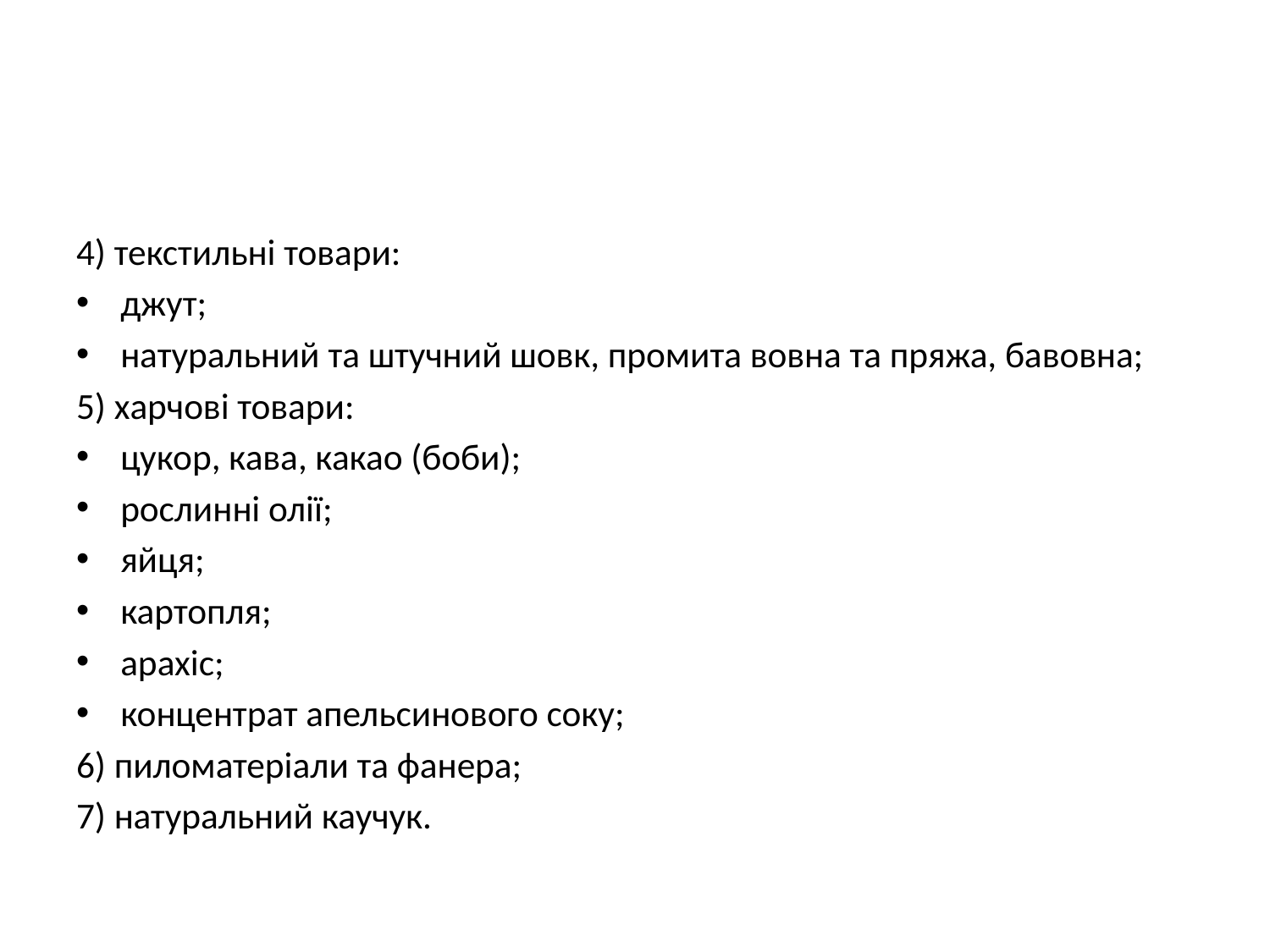

#
4) текстильні товари:
джут;
натуральний та штучний шовк, промита вовна та пряжа, бавовна;
5) харчові товари:
цукор, кава, какао (боби);
рослинні олії;
яйця;
картопля;
арахіс;
концентрат апельсинового соку;
6) пиломатеріали та фанера;
7) натуральний каучук.